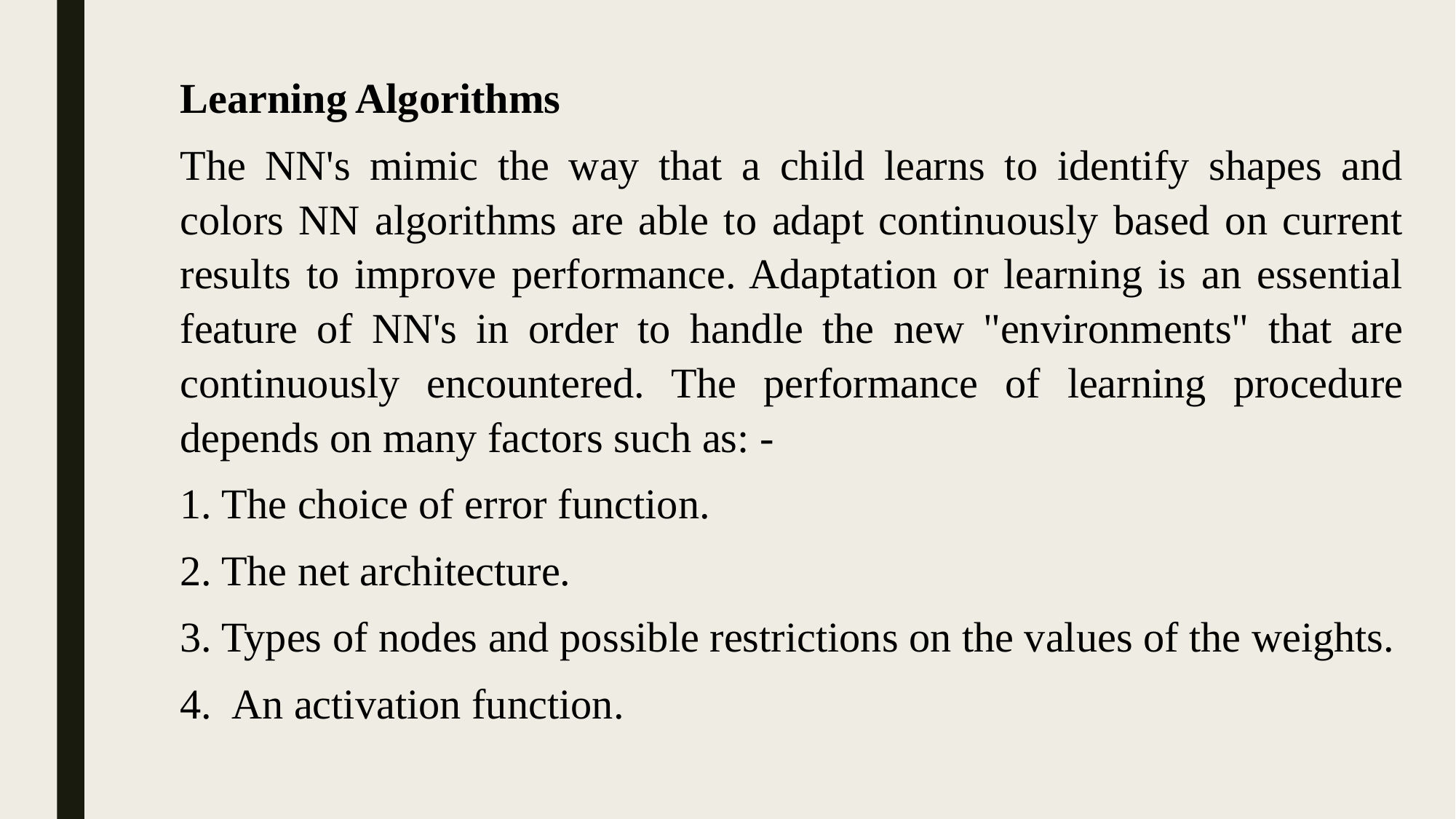

Learning Algorithms
The NN's mimic the way that a child learns to identify shapes and colors NN algorithms are able to adapt continuously based on current results to improve performance. Adaptation or learning is an essential feature of NN's in order to handle the new "environments" that are continuously encountered. The performance of learning procedure depends on many factors such as: -
The choice of error function.
The net architecture.
Types of nodes and possible restrictions on the values of the weights.
 An activation function.